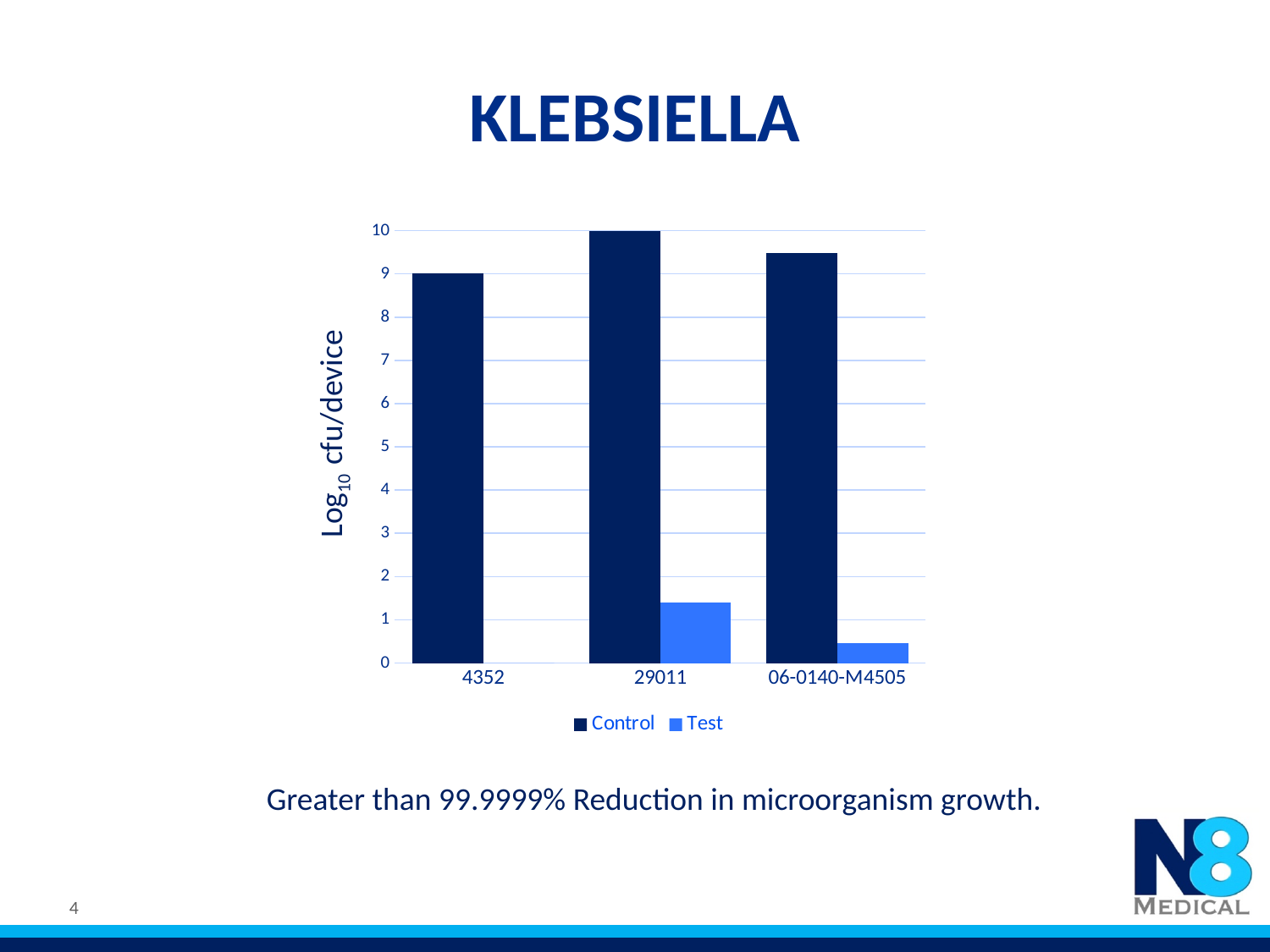

# Klebsiella

### Chart

| Category | Control | Test |
|---|---|---|
| 4352 | 9.01 | 0.0 |
| 29011 | 9.99 | 1.4 |
| 06-0140-M4505 | 9.49 | 0.47 |
Log10  cfu/device
Greater than 99.9999% Reduction in microorganism growth.